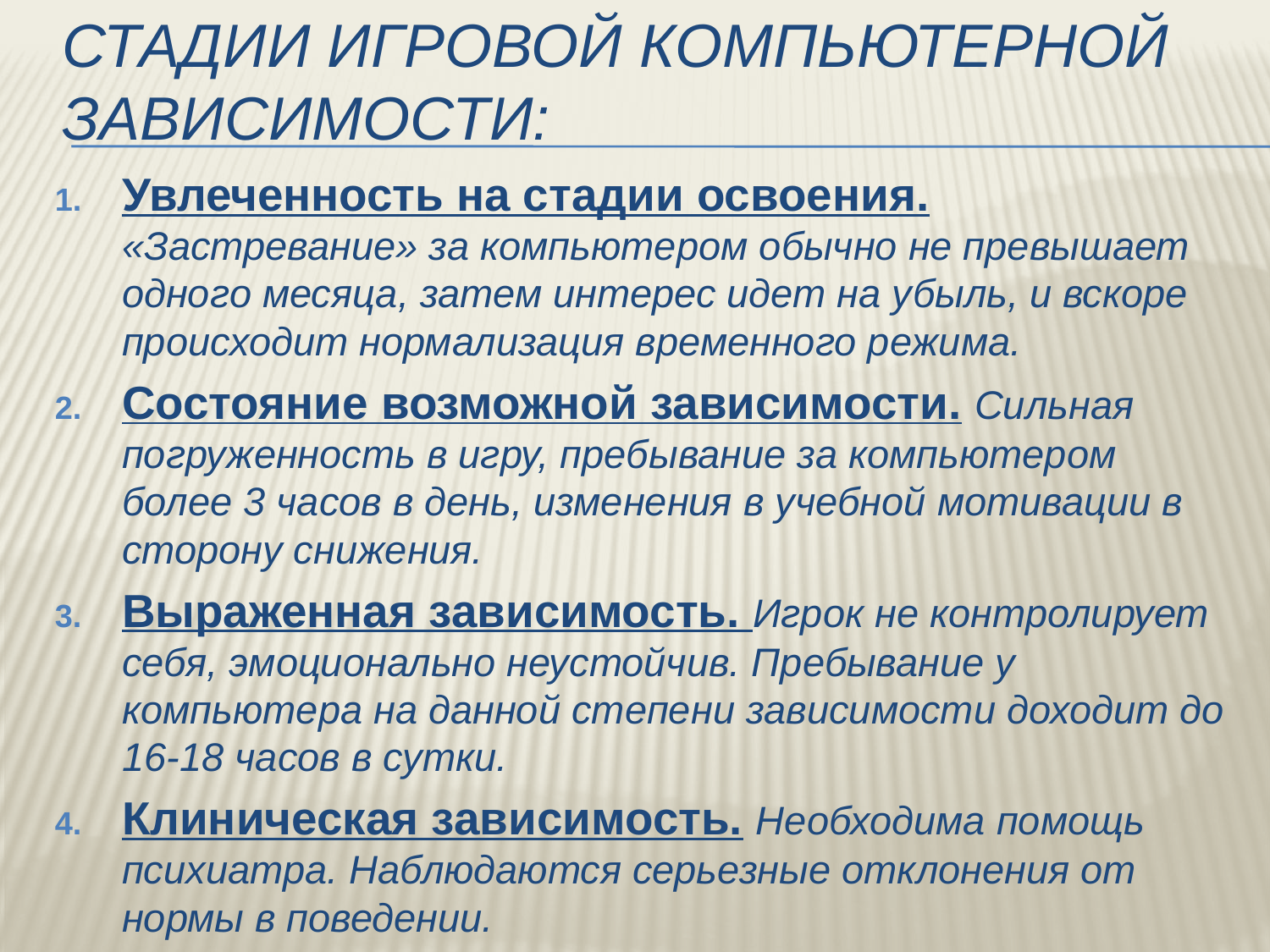

# СТАДИИ игровой компьютерной зависимости:
Увлеченность на стадии освоения. «Застревание» за компьютером обычно не превышает одного месяца, затем интерес идет на убыль, и вскоре происходит нормализация временного режима.
Состояние возможной зависимости. Сильная погруженность в игру, пребывание за компьютером более 3 часов в день, изменения в учебной мотивации в сторону снижения.
Выраженная зависимость. Игрок не контролирует себя, эмоционально неустойчив. Пребывание у компьютера на данной степени зависимости доходит до 16-18 часов в сутки.
Клиническая зависимость. Необходима помощь психиатра. Наблюдаются серьезные отклонения от нормы в поведении.